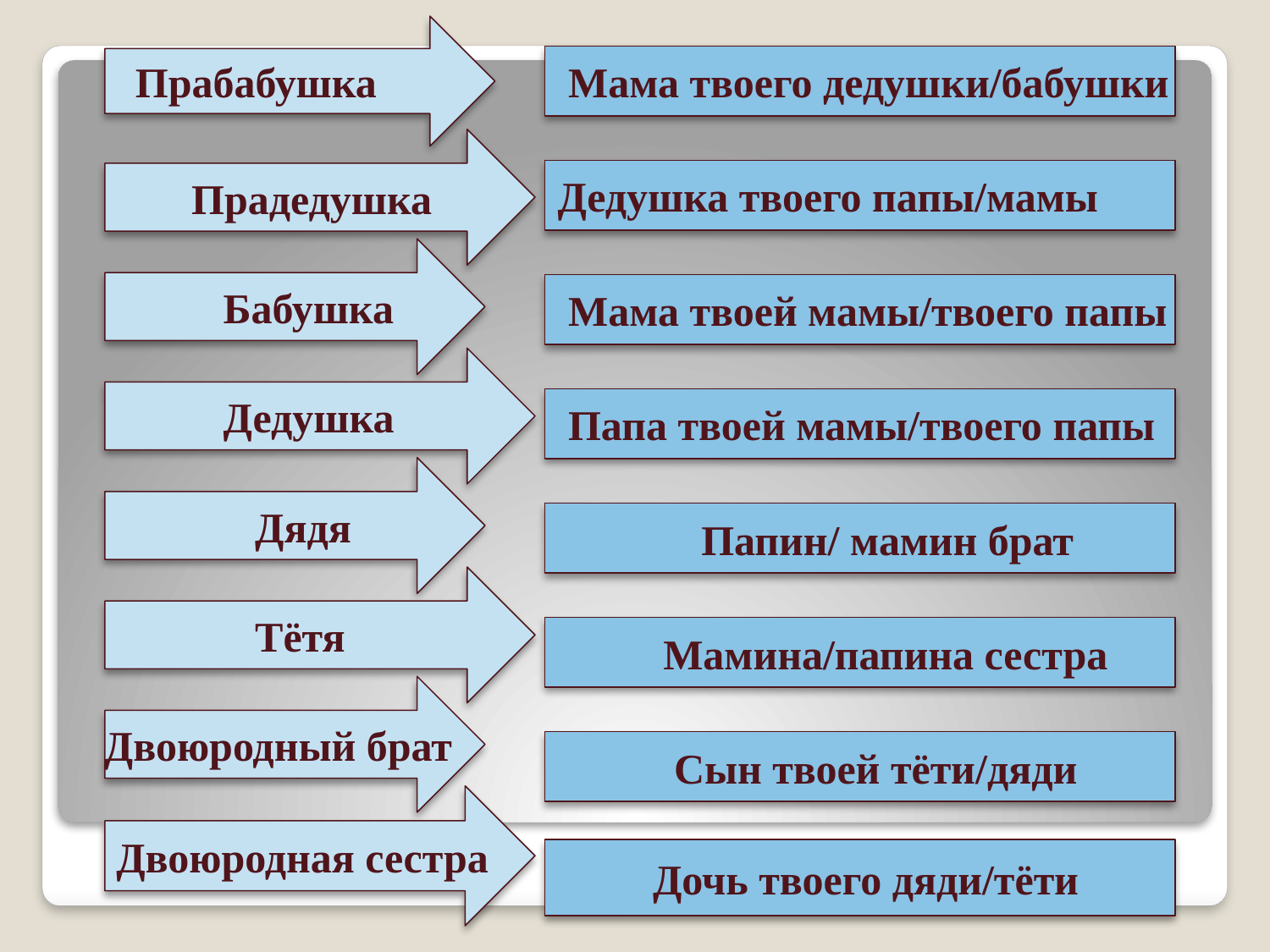

Прабабушка
 Мама твоего дедушки/бабушки
       Прадедушка
Дедушка твоего папы/мамы
          Бабушка
 Мама твоей мамы/твоего папы
          Дедушка
 Папа твоей мамы/твоего папы
             Дядя
         Папин/ мамин брат
             Тётя
          Мамина/папина сестра
Двоюродный брат
           Сын твоей тёти/дяди
Двоюродная сестра
         Дочь твоего дяди/тёти